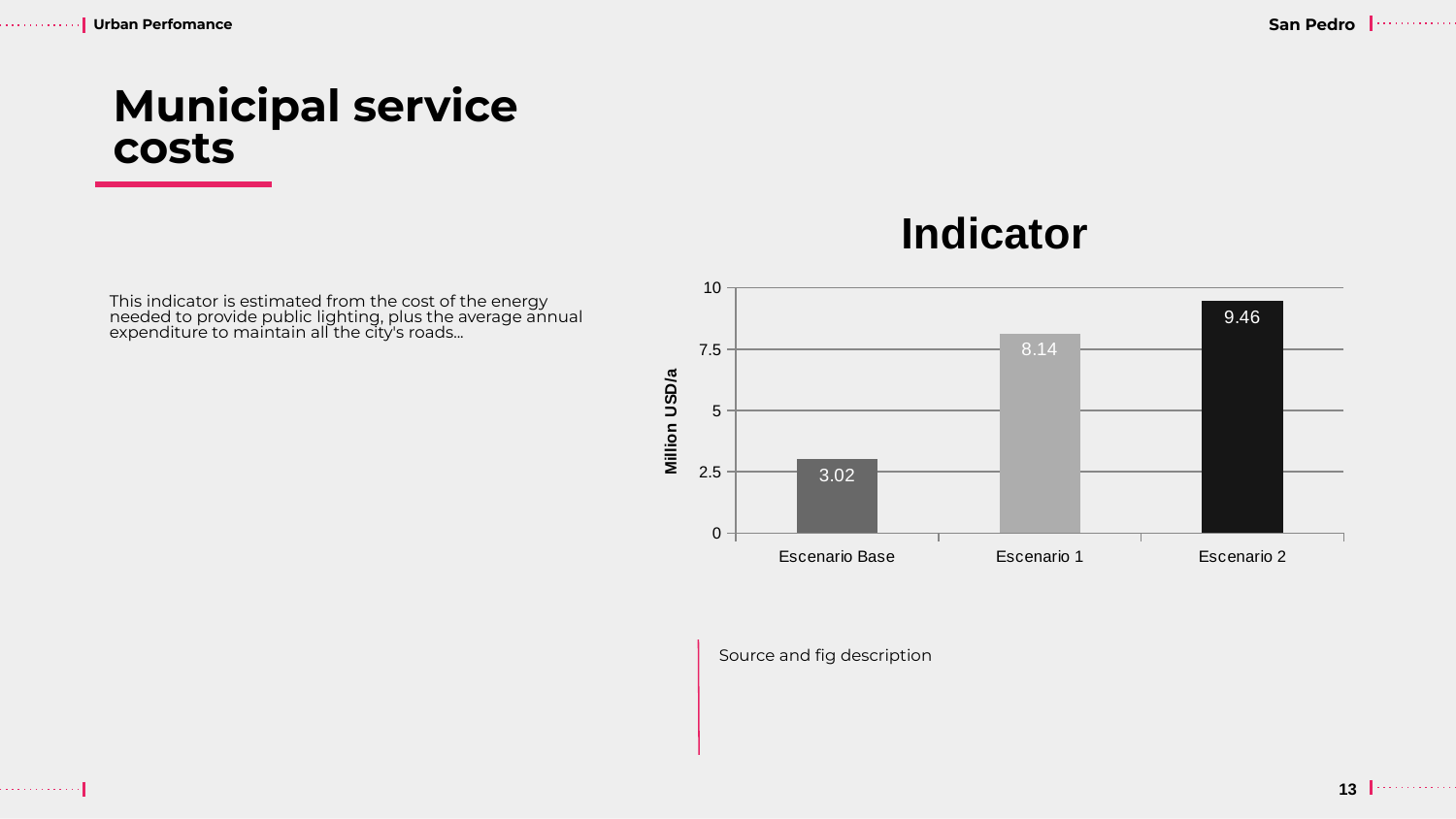

San Pedro
Municipal service costs

### Chart

| Category | Indicator |
|---|---|
| Escenario Base | 3.02 |
| Escenario 1 | 8.14 |
| Escenario 2 | 9.46 |
This indicator is estimated from the cost of the energy needed to provide public lighting, plus the average annual expenditure to maintain all the city's roads...

Source and fig description